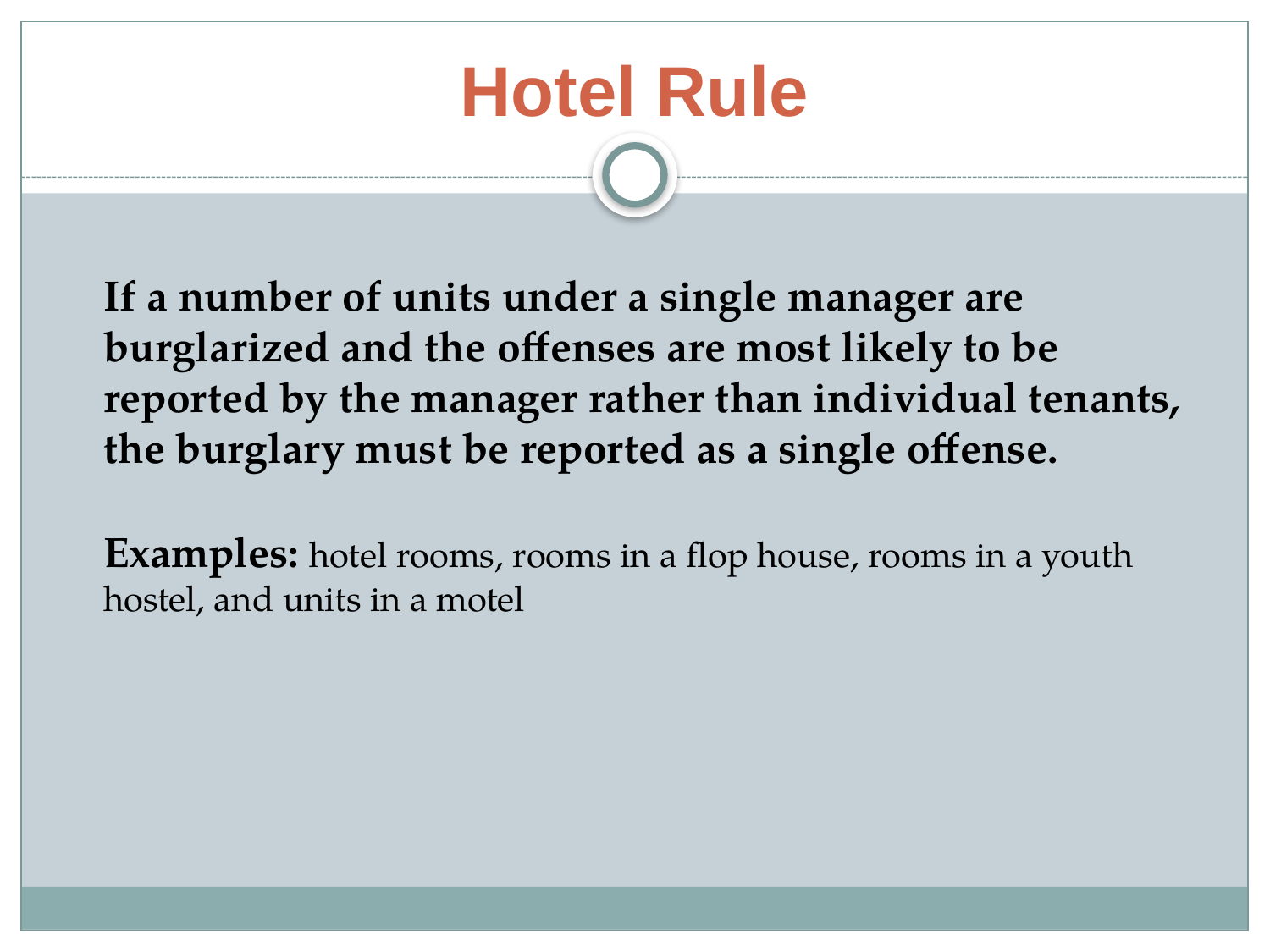

# Hotel Rule

If a number of units under a single manager are burglarized and the offenses are most likely to be reported by the manager rather than individual tenants, the burglary must be reported as a single offense.

Examples: hotel rooms, rooms in a flop house, rooms in a youth hostel, and units in a motel